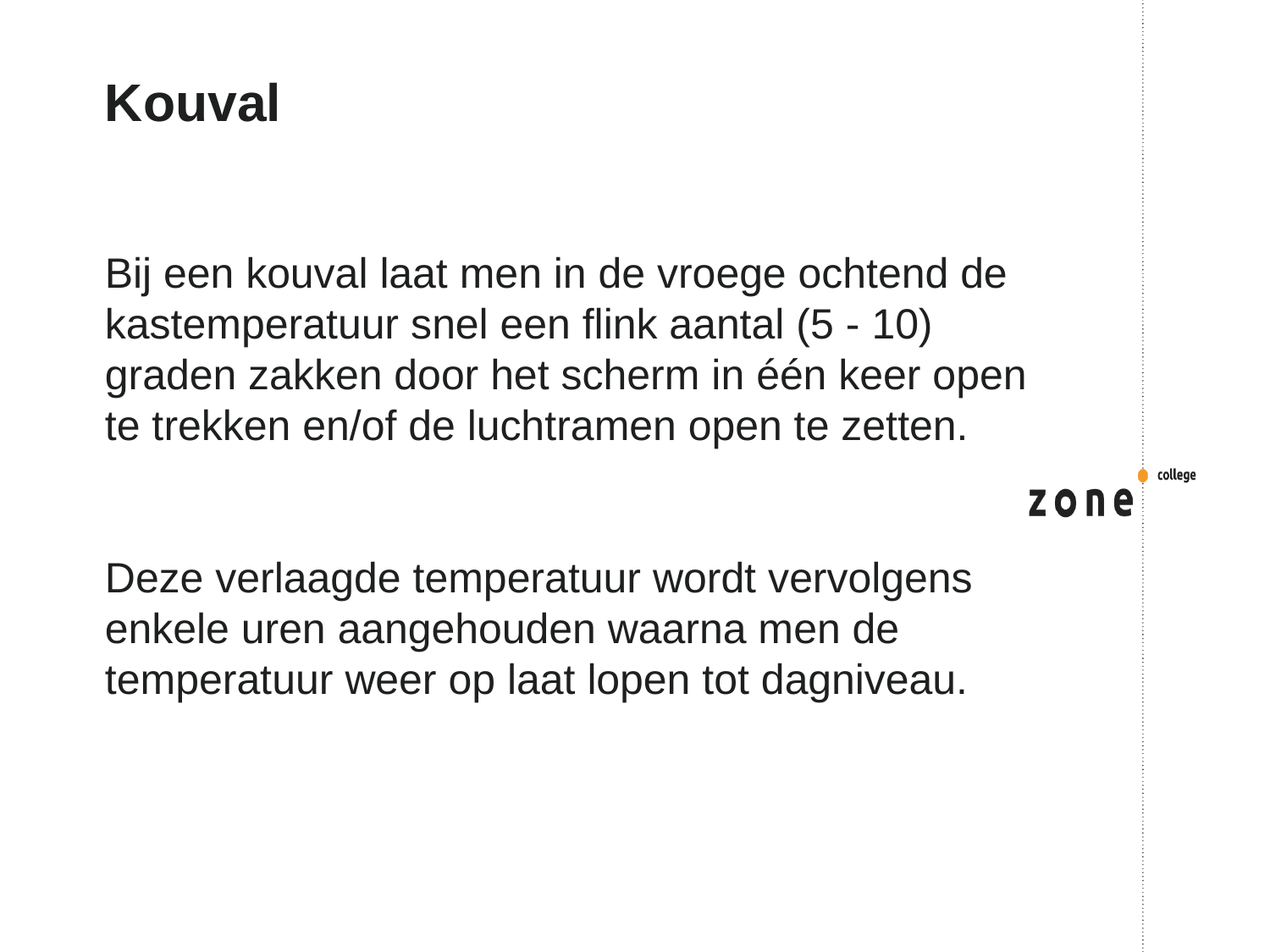

# Kouval
Bij een kouval laat men in de vroege ochtend de kastemperatuur snel een flink aantal (5 - 10) graden zakken door het scherm in één keer open te trekken en/of de luchtramen open te zetten.

Deze verlaagde temperatuur wordt vervolgens enkele uren aangehouden waarna men de temperatuur weer op laat lopen tot dagniveau.